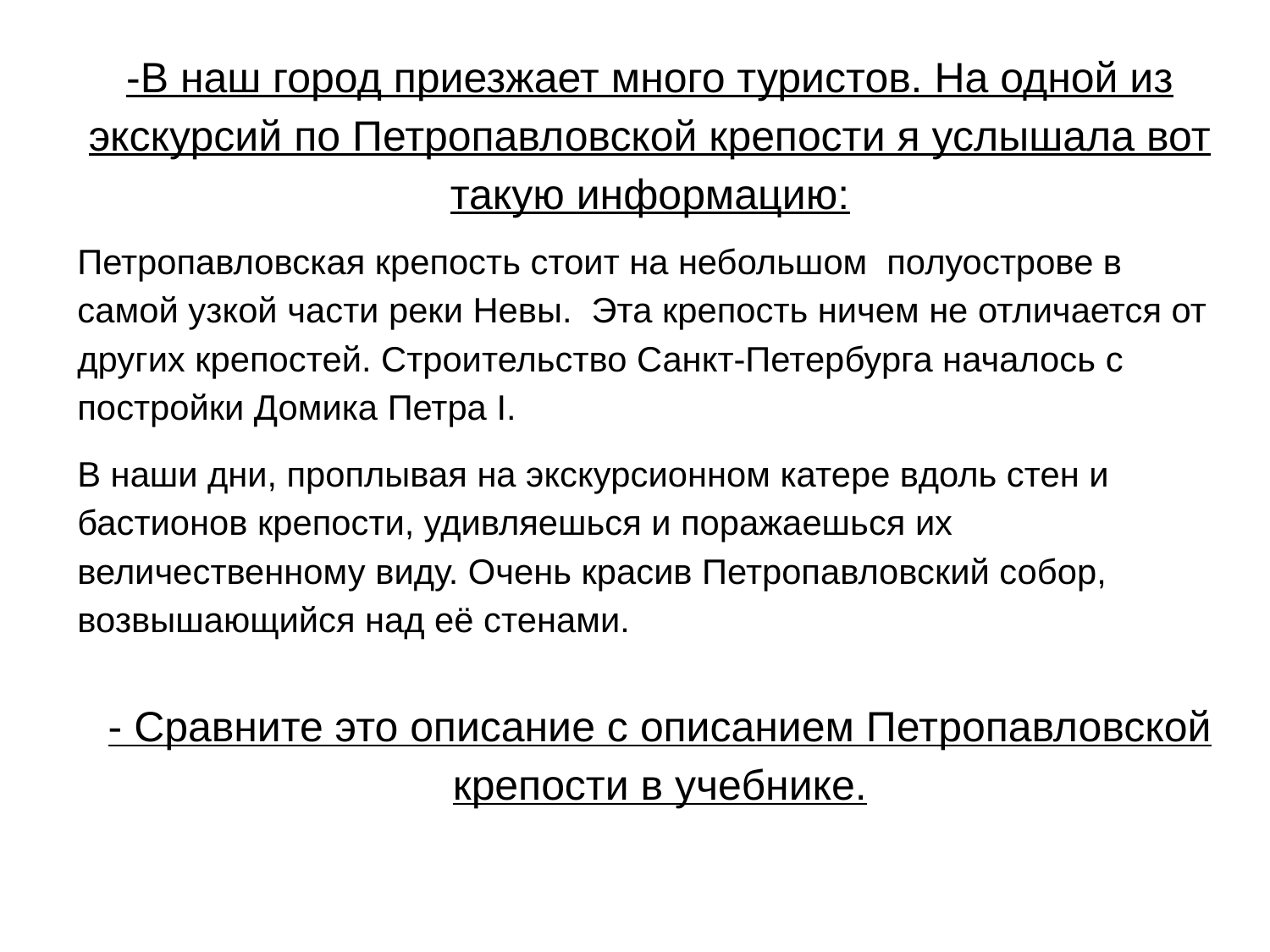

-В наш город приезжает много туристов. На одной из экскурсий по Петропавловской крепости я услышала вот такую информацию:
Петропавловская крепость стоит на небольшом  полуострове в самой узкой части реки Невы.  Эта крепость ничем не отличается от других крепостей. Строительство Санкт-Петербурга началось с постройки Домика Петра I.
В наши дни, проплывая на экскурсионном катере вдоль стен и бастионов крепости, удивляешься и поражаешься их величественному виду. Очень красив Петропавловский собор, возвышающийся над её стенами.
- Сравните это описание с описанием Петропавловской крепости в учебнике.